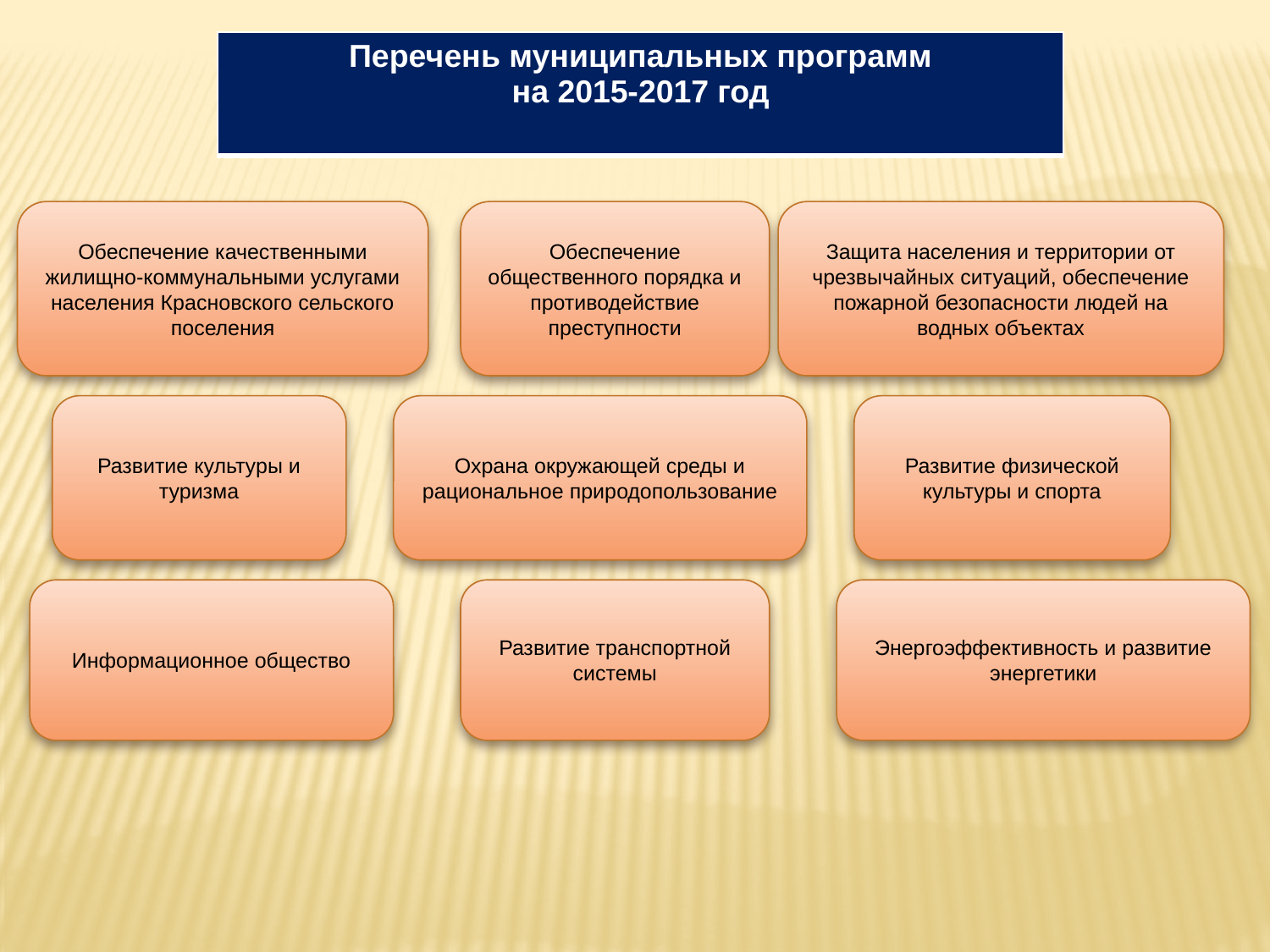

| Перечень муниципальных программ на 2015-2017 год |
| --- |
Обеспечение качественными жилищно-коммунальными услугами населения Красновского сельского поселения
Обеспечение общественного порядка и противодействие преступности
Защита населения и территории от чрезвычайных ситуаций, обеспечение пожарной безопасности людей на водных объектах
Развитие культуры и туризма
Охрана окружающей среды и рациональное природопользование
Развитие физической культуры и спорта
Развитие транспортной системы
Энергоэффективность и развитие энергетики
Информационное общество